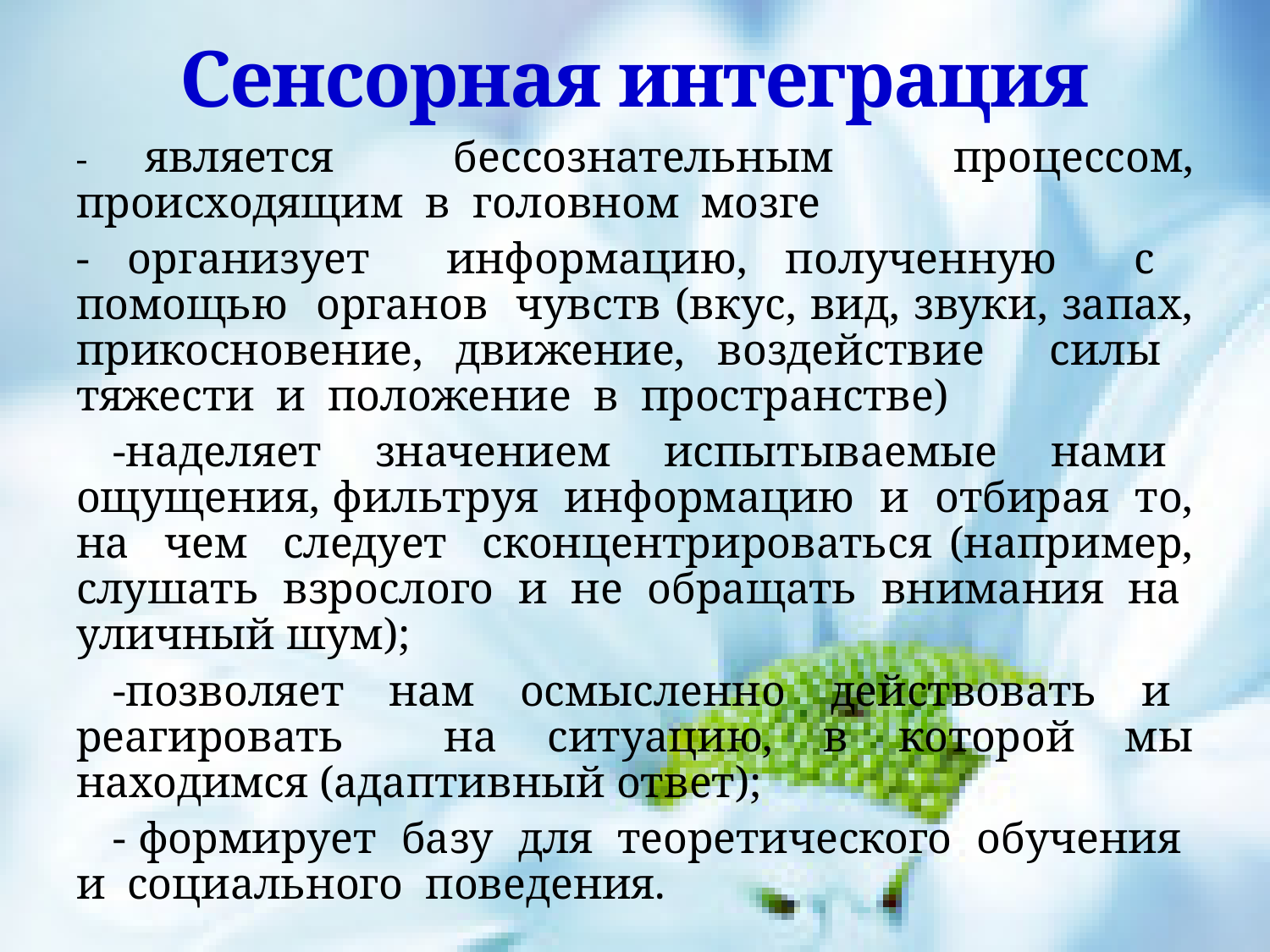

# Сенсорная интеграция
- является  бессознательным  процессом, происходящим  в  головном  мозге
- организует  информацию, полученную  с  помощью  органов  чувств (вкус, вид, звуки, запах, прикосновение, движение, воздействие  силы  тяжести  и  положение  в  пространстве)
-наделяет  значением  испытываемые  нами  ощущения, фильтруя  информацию  и  отбирая  то, на  чем  следует  сконцентрироваться (например, слушать  взрослого  и  не  обращать  внимания  на  уличный шум);
-позволяет  нам  осмысленно  действовать  и  реагировать  на ситуацию, в которой мы находимся (адаптивный ответ);
- формирует  базу  для  теоретического  обучения  и  социального  поведения.